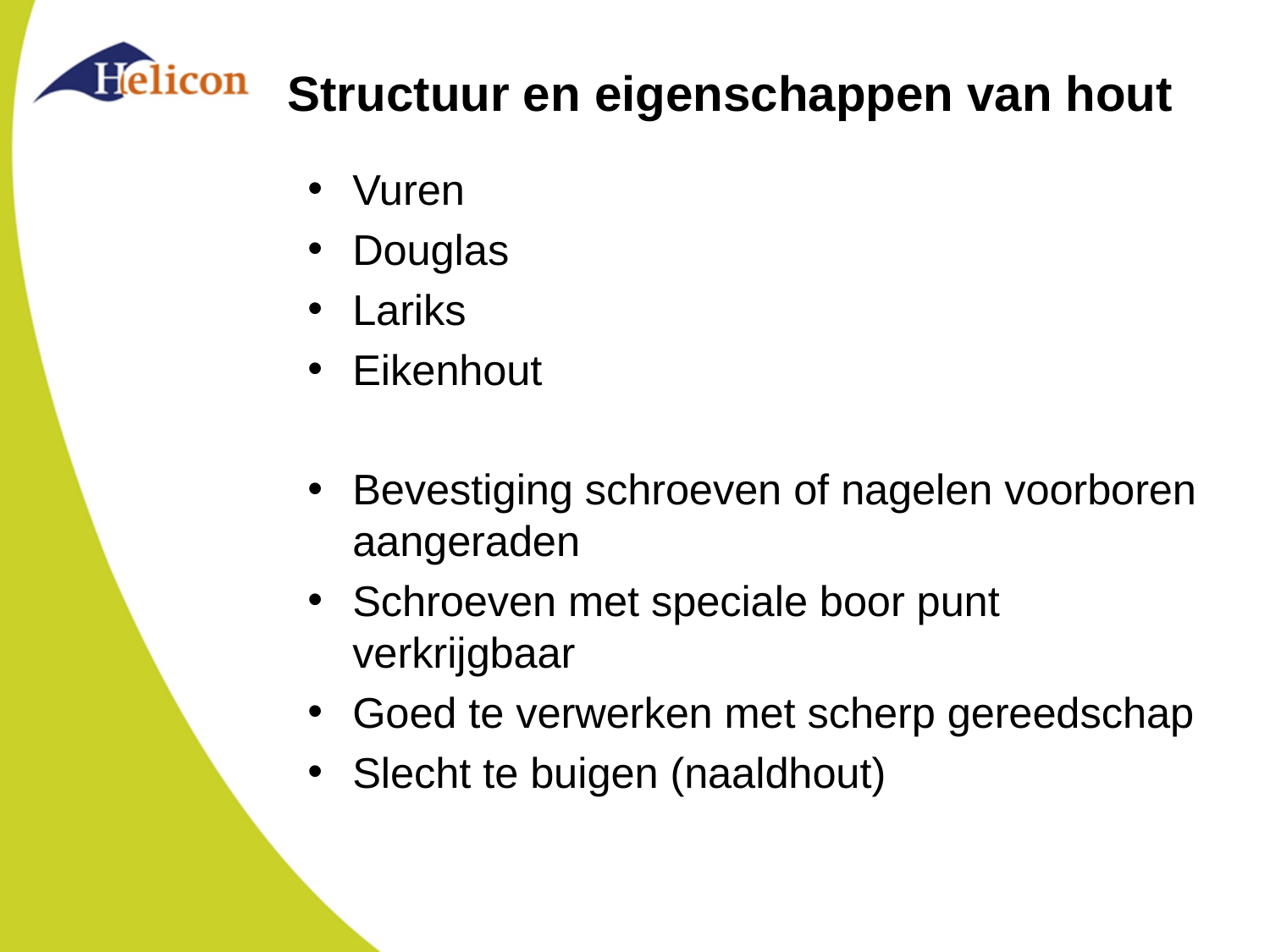

# Structuur en eigenschappen van hout
Vuren
Douglas
Lariks
Eikenhout

Bevestiging schroeven of nagelen voorboren aangeraden
Schroeven met speciale boor punt verkrijgbaar
Goed te verwerken met scherp gereedschap
Slecht te buigen (naaldhout)